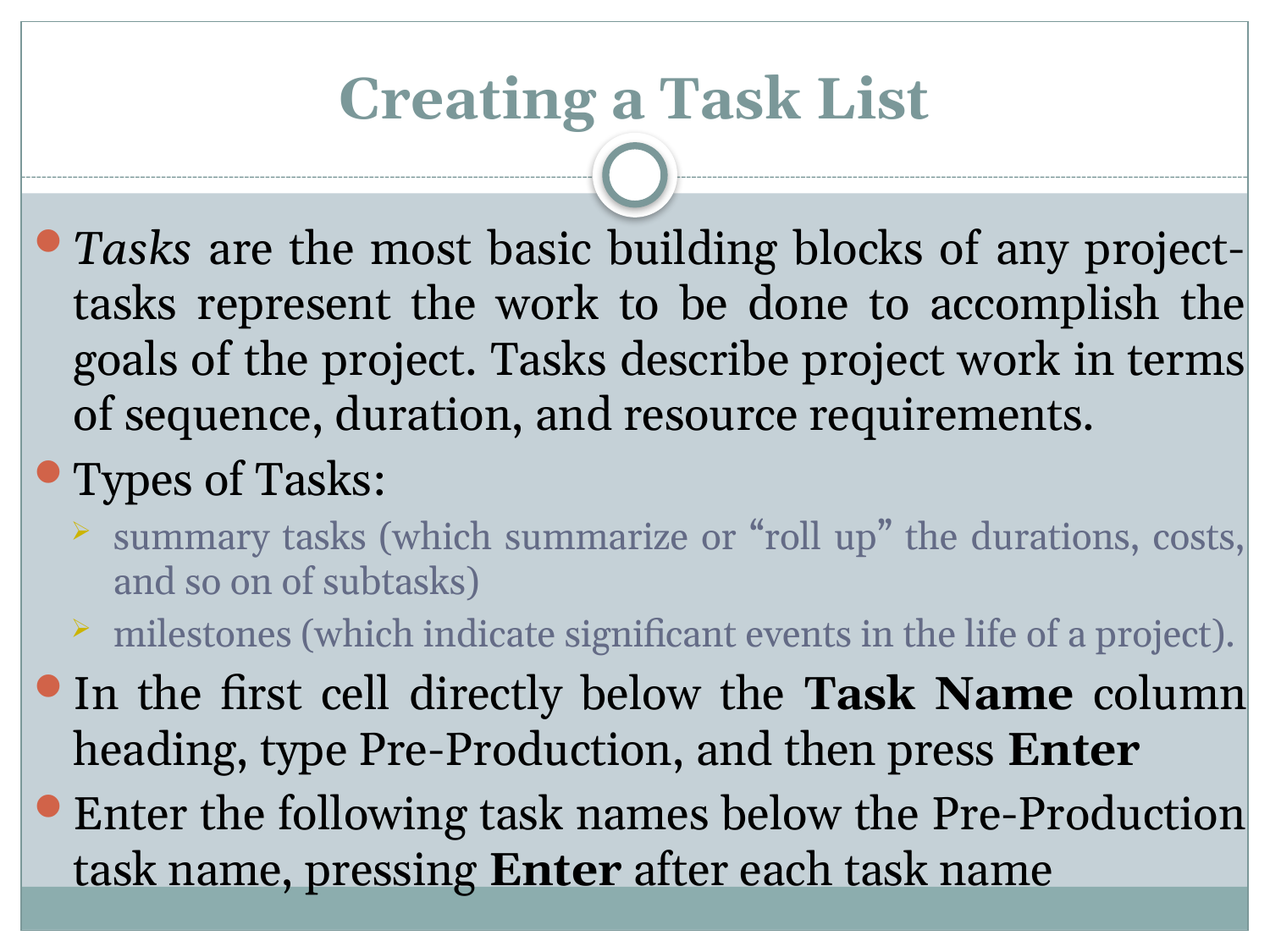

# Creating a Task List
Tasks are the most basic building blocks of any project-tasks represent the work to be done to accomplish the goals of the project. Tasks describe project work in terms of sequence, duration, and resource requirements.
Types of Tasks:
summary tasks (which summarize or “roll up” the durations, costs, and so on of subtasks)
milestones (which indicate significant events in the life of a project).
In the first cell directly below the Task Name column heading, type Pre-Production, and then press Enter
Enter the following task names below the Pre-Production task name, pressing Enter after each task name